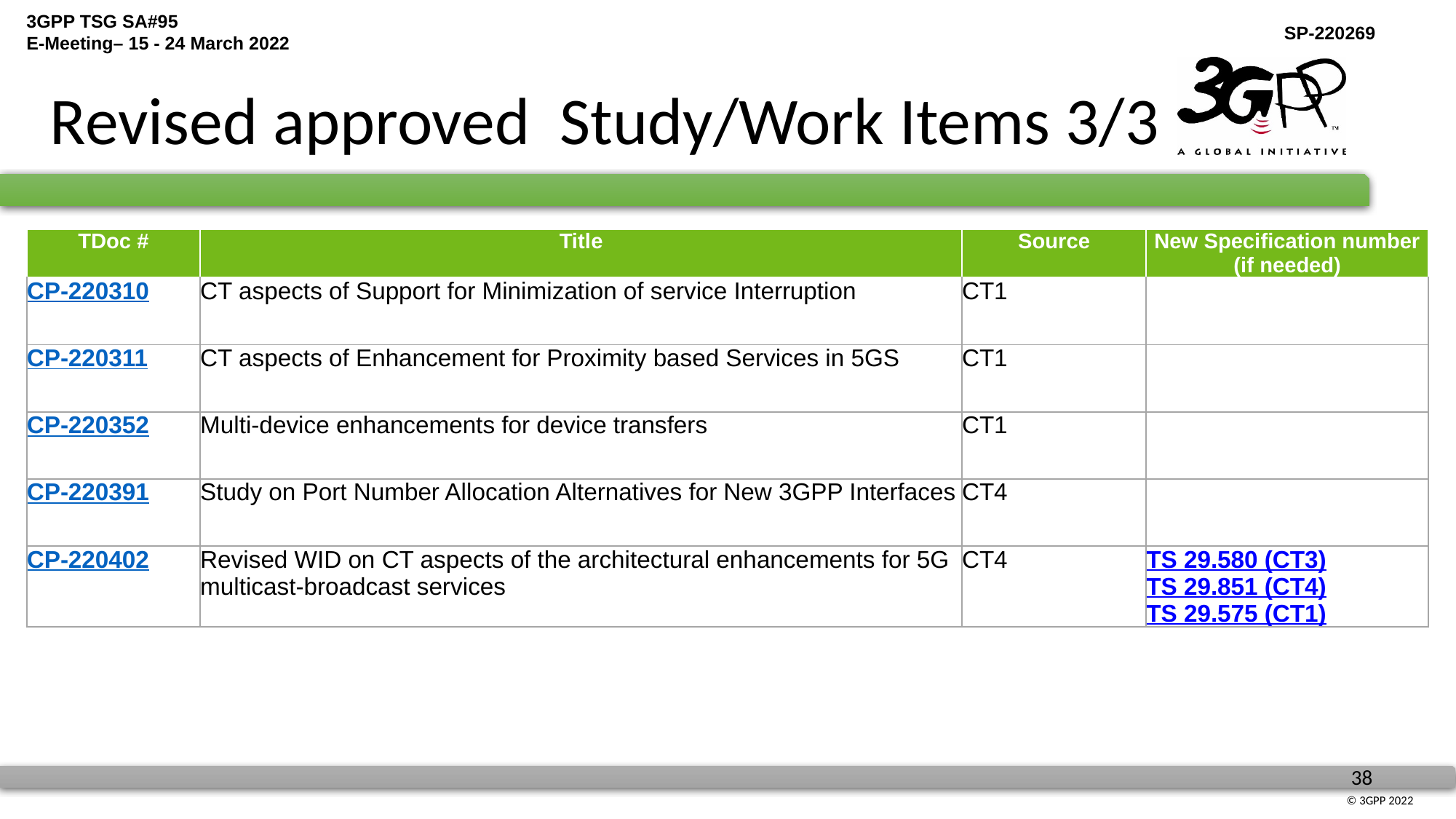

# Revised approved  Study/Work Items 3/3
| TDoc # | Title | Source | New Specification number (if needed) |
| --- | --- | --- | --- |
| CP-220310 | CT aspects of Support for Minimization of service Interruption | CT1 |  |
| CP-220311 | CT aspects of Enhancement for Proximity based Services in 5GS | CT1 |  |
| CP-220352 | Multi-device enhancements for device transfers | CT1 |  |
| CP-220391 | Study on Port Number Allocation Alternatives for New 3GPP Interfaces | CT4 |  |
| CP-220402 | Revised WID on CT aspects of the architectural enhancements for 5G multicast-broadcast services | CT4 | TS 29.580 (CT3) TS 29.851 (CT4) TS 29.575 (CT1) |